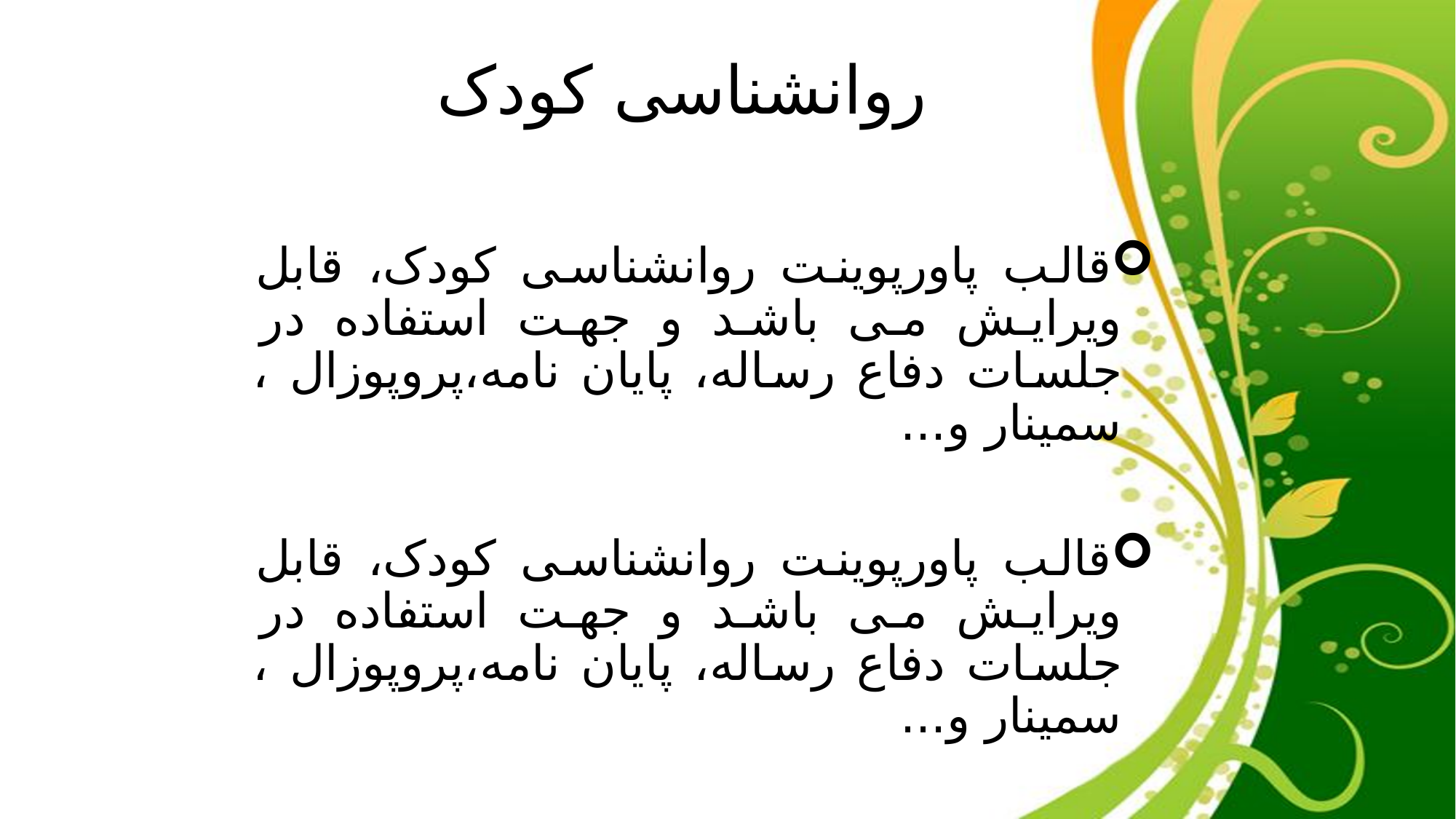

# روانشناسی کودک

قالب پاورپوينت روانشناسی کودک، قابل ويرايش می باشد و جهت استفاده در جلسات دفاع رساله، پايان نامه،پروپوزال ، سمينار و...

قالب پاورپوينت روانشناسی کودک، قابل ويرايش می باشد و جهت استفاده در جلسات دفاع رساله، پايان نامه،پروپوزال ، سمينار و...